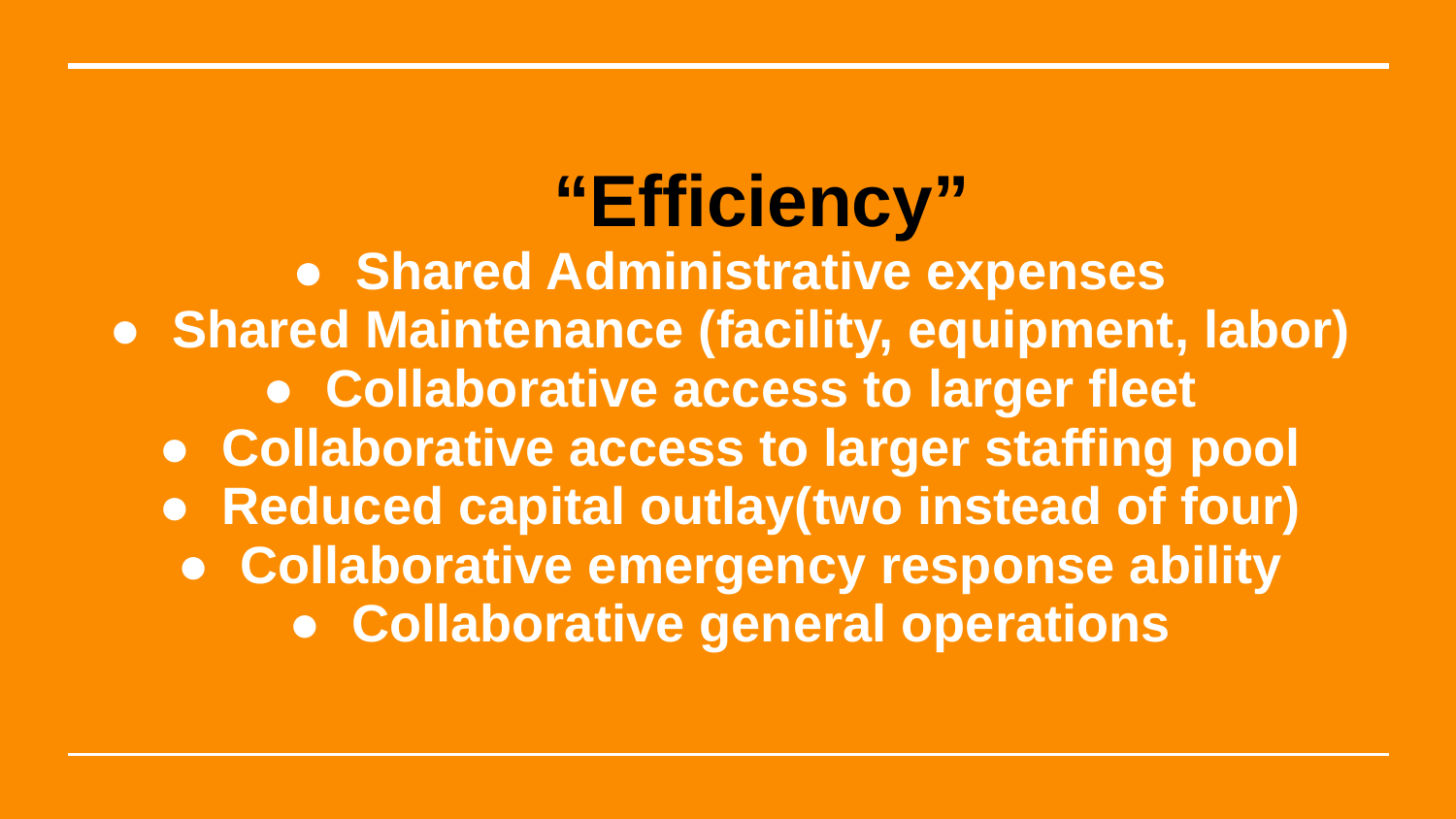

# “Efficiency”
Shared Administrative expenses
Shared Maintenance (facility, equipment, labor)
Collaborative access to larger fleet
Collaborative access to larger staffing pool
Reduced capital outlay(two instead of four)
Collaborative emergency response ability
Collaborative general operations